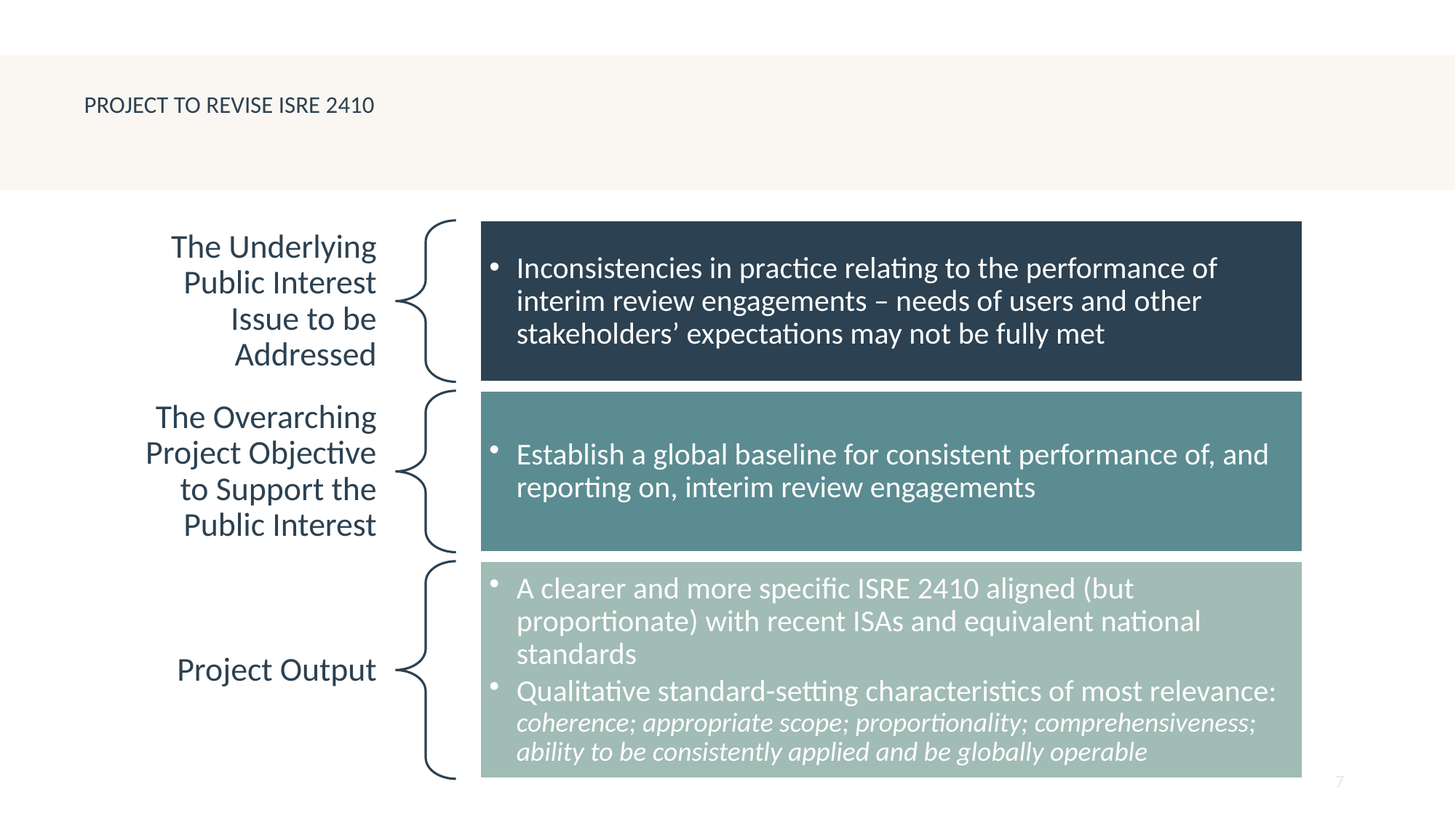

# PROJECT TO REVISE ISRE 2410

The Underlying Public Interest Issue to be Addressed
Inconsistencies in practice relating to the performance of interim review engagements – needs of users and other stakeholders’ expectations may not be fully met
The Overarching Project Objective to Support the Public Interest
Establish a global baseline for consistent performance of, and reporting on, interim review engagements
Project Output
A clearer and more specific ISRE 2410 aligned (but proportionate) with recent ISAs and equivalent national standards
Qualitative standard-setting characteristics of most relevance: coherence; appropriate scope; proportionality; comprehensiveness; ability to be consistently applied and be globally operable
7